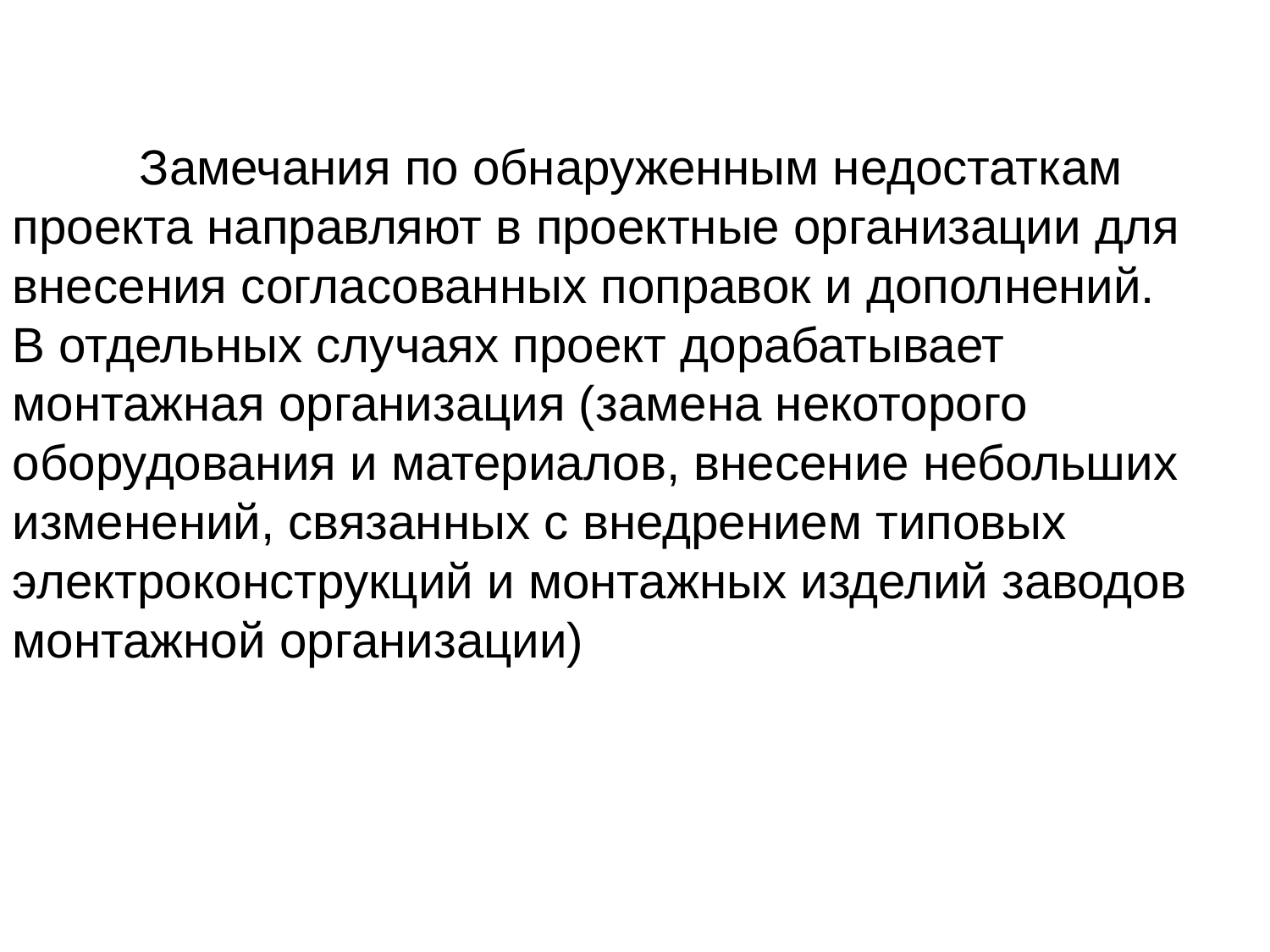

Замечания по обнаруженным недостаткам проекта направляют в проектные организации для внесения согласованных поправок и дополнений.
В отдельных случаях проект дорабатывает монтажная организация (замена некоторого оборудования и материалов, внесение небольших изменений, связанных с внедрением типовых электроконструкций и монтажных изделий заводов монтажной организации)